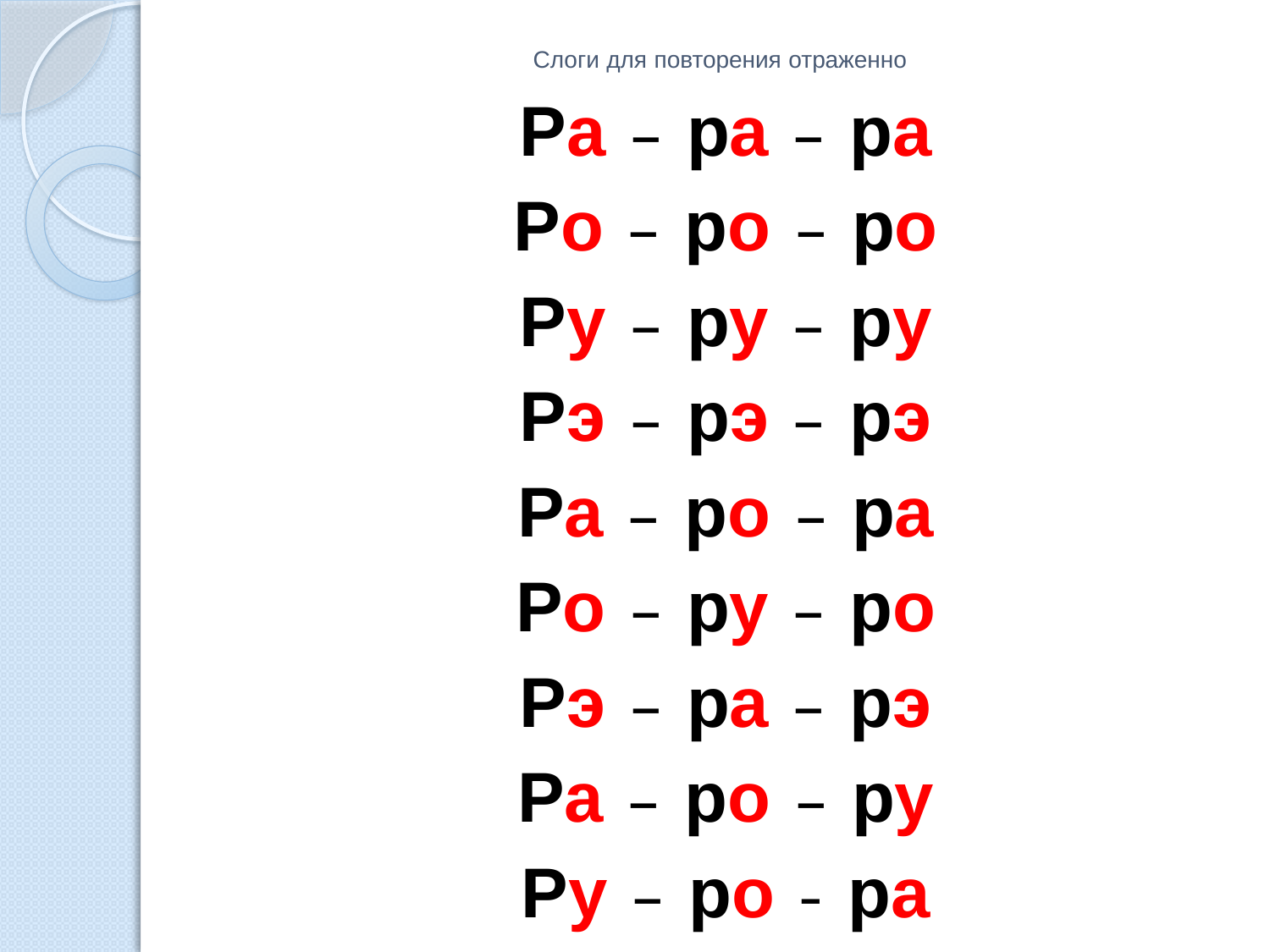

# Слоги для повторения отраженно
Ра – ра – ра
Ро – ро – ро
Ру – ру – ру
Рэ – рэ – рэ
Ра – ро – ра
Ро – ру – ро
Рэ – ра – рэ
Ра – ро – ру
Ру – ро - ра